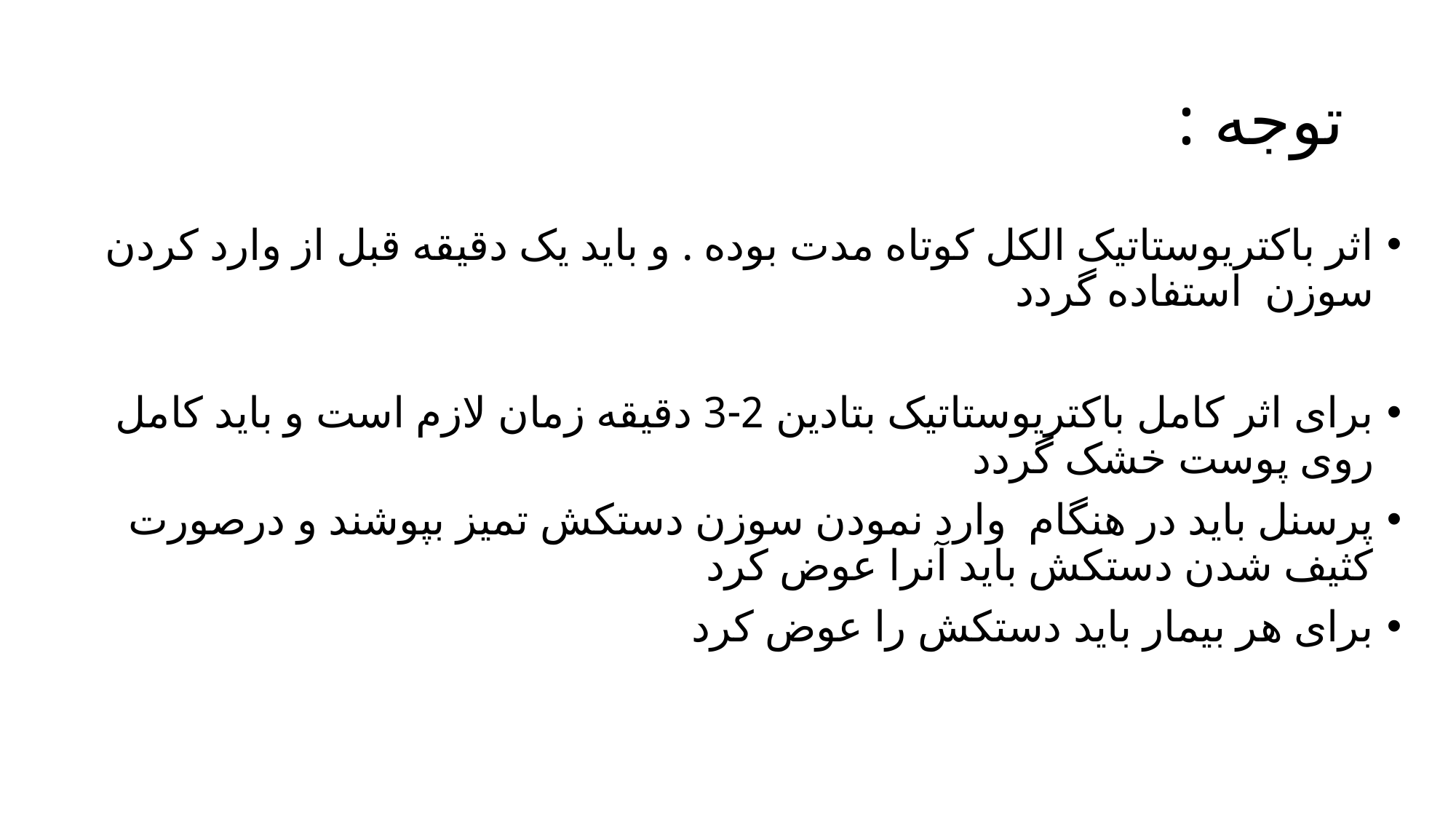

# توجه :
اثر باکتریوستاتیک الکل کوتاه مدت بوده . و باید یک دقیقه قبل از وارد کردن سوزن  استفاده گردد

برای اثر کامل باکتریوستاتیک بتادین 2-3 دقیقه زمان لازم است و باید کامل روی پوست خشک گردد
پرسنل باید در هنگام  وارد نمودن سوزن دستکش تمیز بپوشند و درصورت کثیف شدن دستکش باید آنرا عوض کرد
برای هر بیمار باید دستکش را عوض کرد